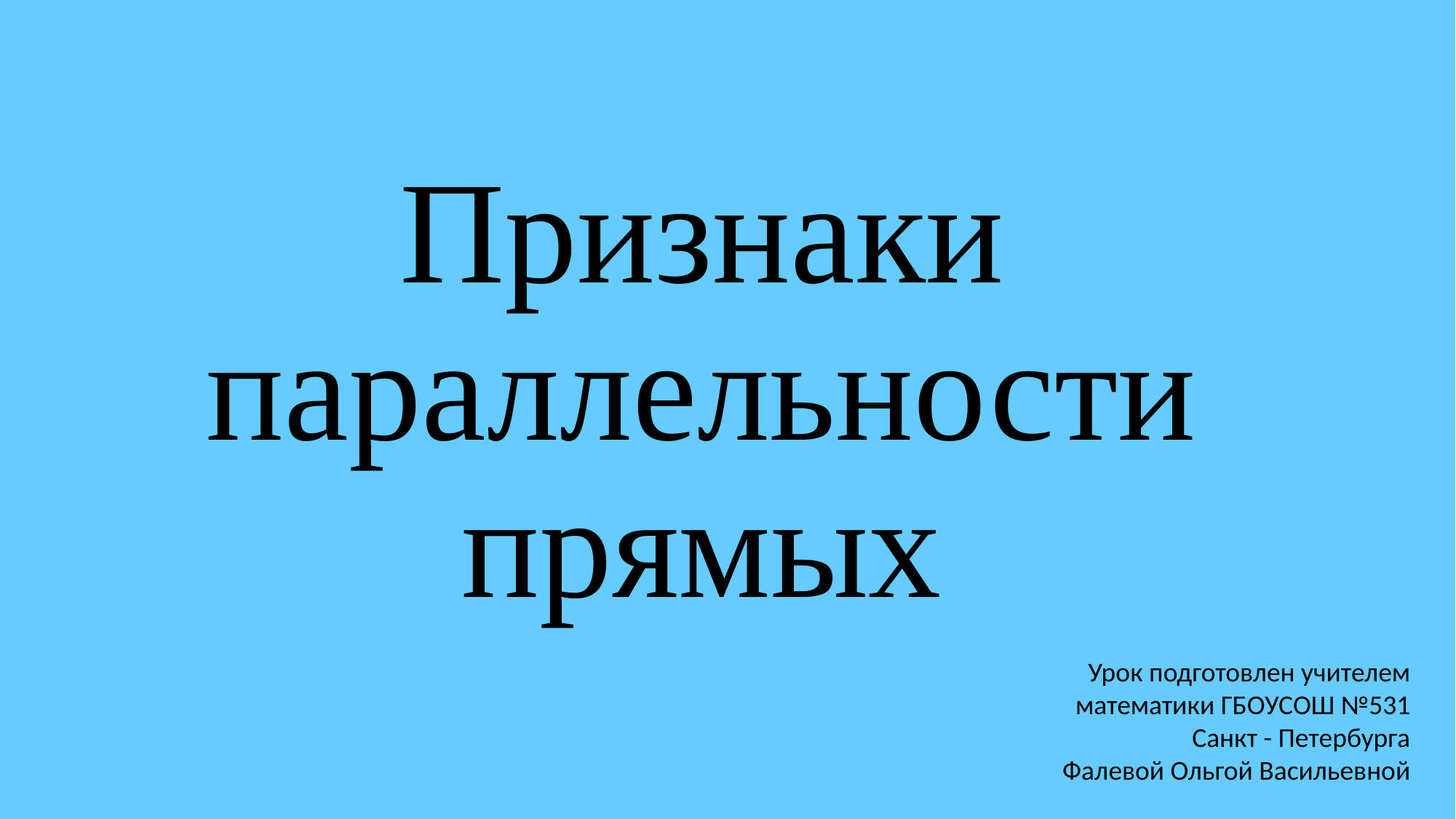

# Признаки параллельности прямых
Урок подготовлен учителем математики ГБОУСОШ №531
Санкт - Петербурга
Фалевой Ольгой Васильевной